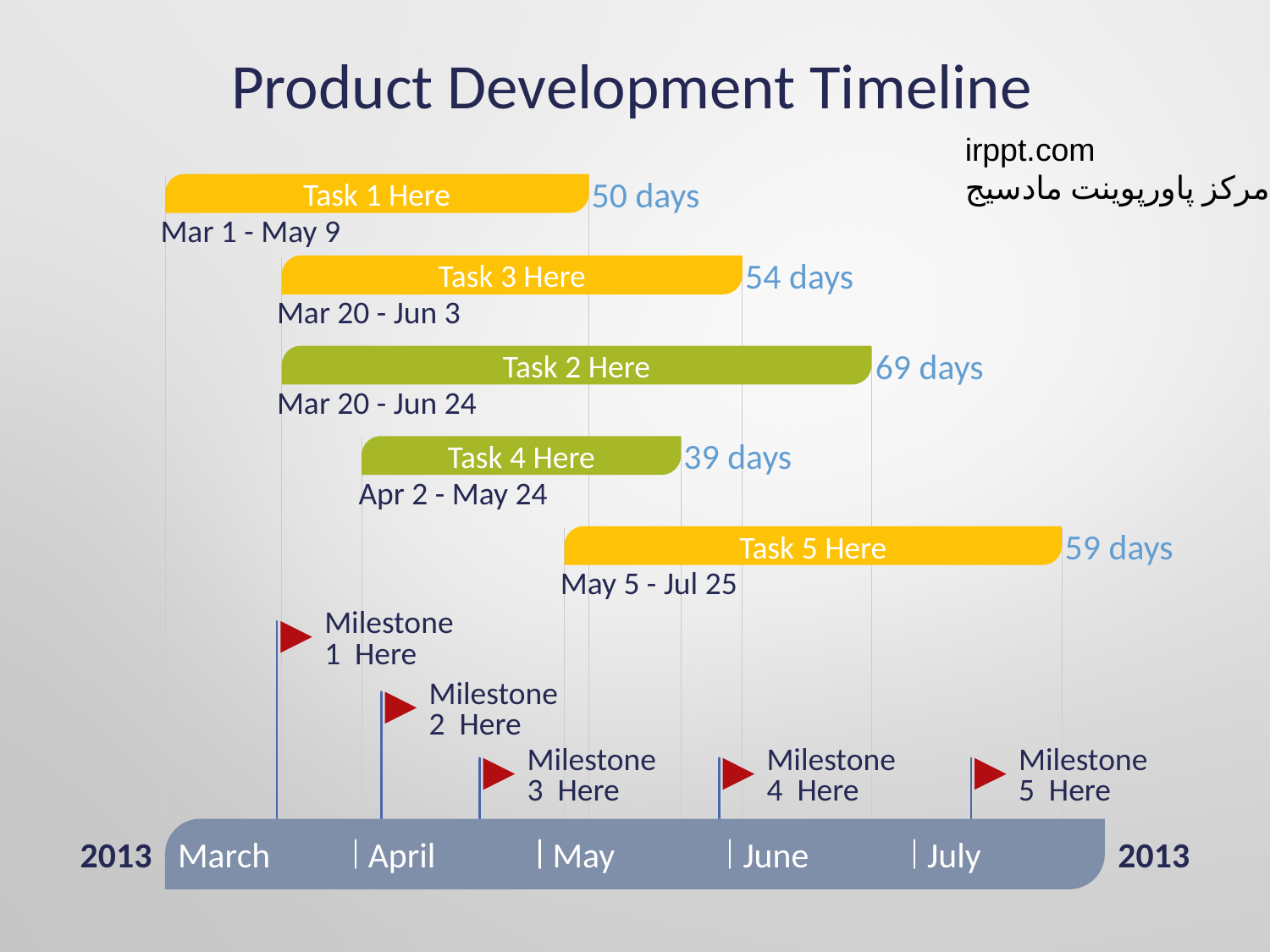

Product Development Timeline
irppt.com
مرکز پاورپوینت مادسیج

Task 1 Here
50 days
Mar 1 - May 9

Task 3 Here
54 days
Mar 20 - Jun 3

Task 2 Here
69 days
Mar 20 - Jun 24

Task 4 Here
39 days
Apr 2 - May 24

Task 5 Here
59 days
May 5 - Jul 25
Milestone 1  Here

Mar 19
Milestone 2  Here

Apr 5
Milestone 3  Here
Milestone 4  Here
Milestone 5  Here

Apr 21
May 30
Jul 10

March
April
May
June
July
2013
2013